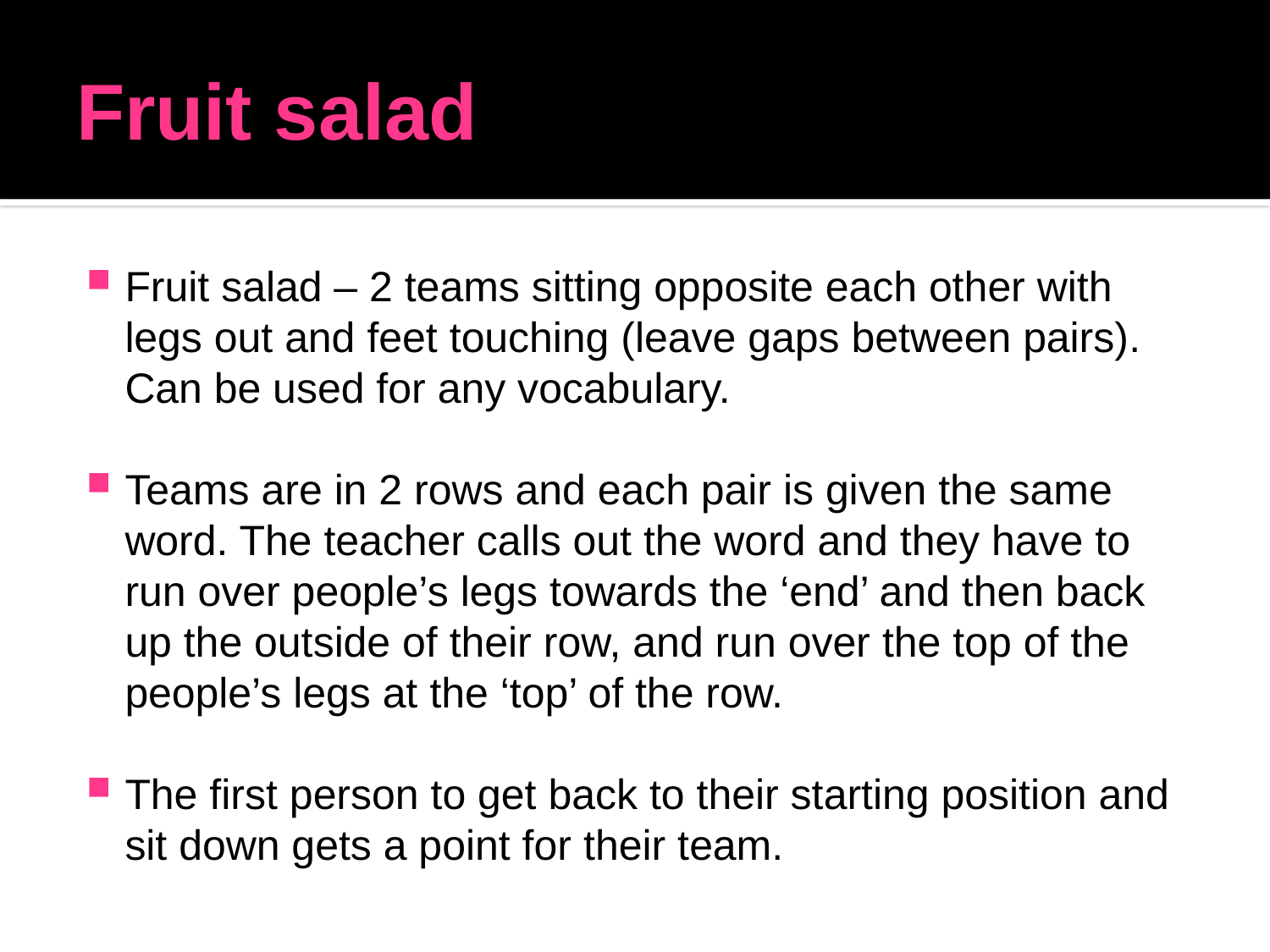

# Fruit salad
Fruit salad – 2 teams sitting opposite each other with legs out and feet touching (leave gaps between pairs). Can be used for any vocabulary.

Teams are in 2 rows and each pair is given the same word. The teacher calls out the word and they have to run over people’s legs towards the ‘end’ and then back up the outside of their row, and run over the top of the people’s legs at the ‘top’ of the row.

The first person to get back to their starting position and sit down gets a point for their team.